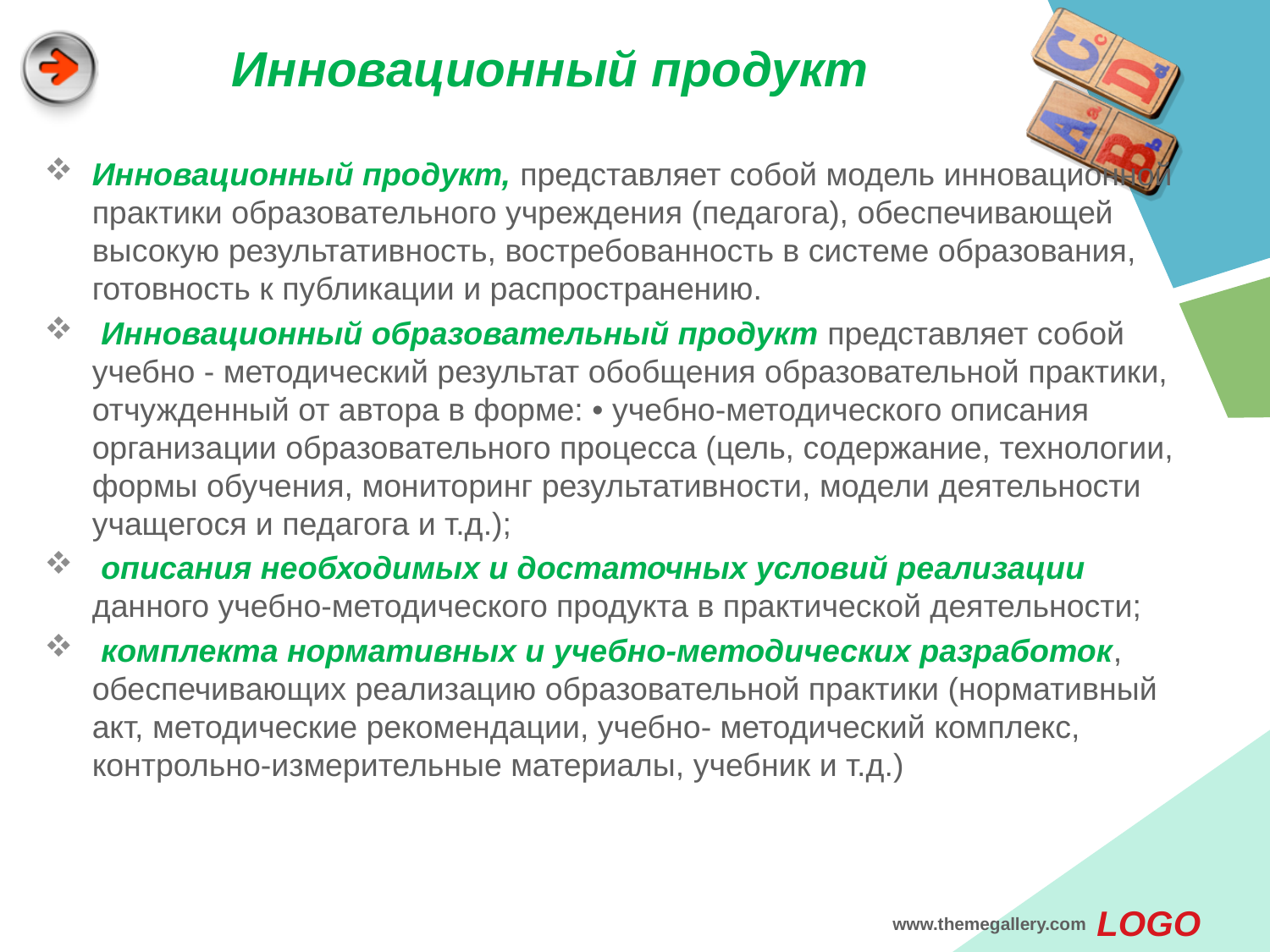

# Инновационный продукт
Инновационный продукт, представляет собой модель инновационной практики образовательного учреждения (педагога), обеспечивающей высокую результативность, востребованность в системе образования, готовность к публикации и распространению.
 Инновационный образовательный продукт представляет собой учебно - методический результат обобщения образовательной практики, отчужденный от автора в форме: • учебно-методического описания организации образовательного процесса (цель, содержание, технологии, формы обучения, мониторинг результативности, модели деятельности учащегося и педагога и т.д.);
 описания необходимых и достаточных условий реализации данного учебно-методического продукта в практической деятельности;
 комплекта нормативных и учебно-методических разработок, обеспечивающих реализацию образовательной практики (нормативный акт, методические рекомендации, учебно- методический комплекс, контрольно-измерительные материалы, учебник и т.д.)
www.themegallery.com